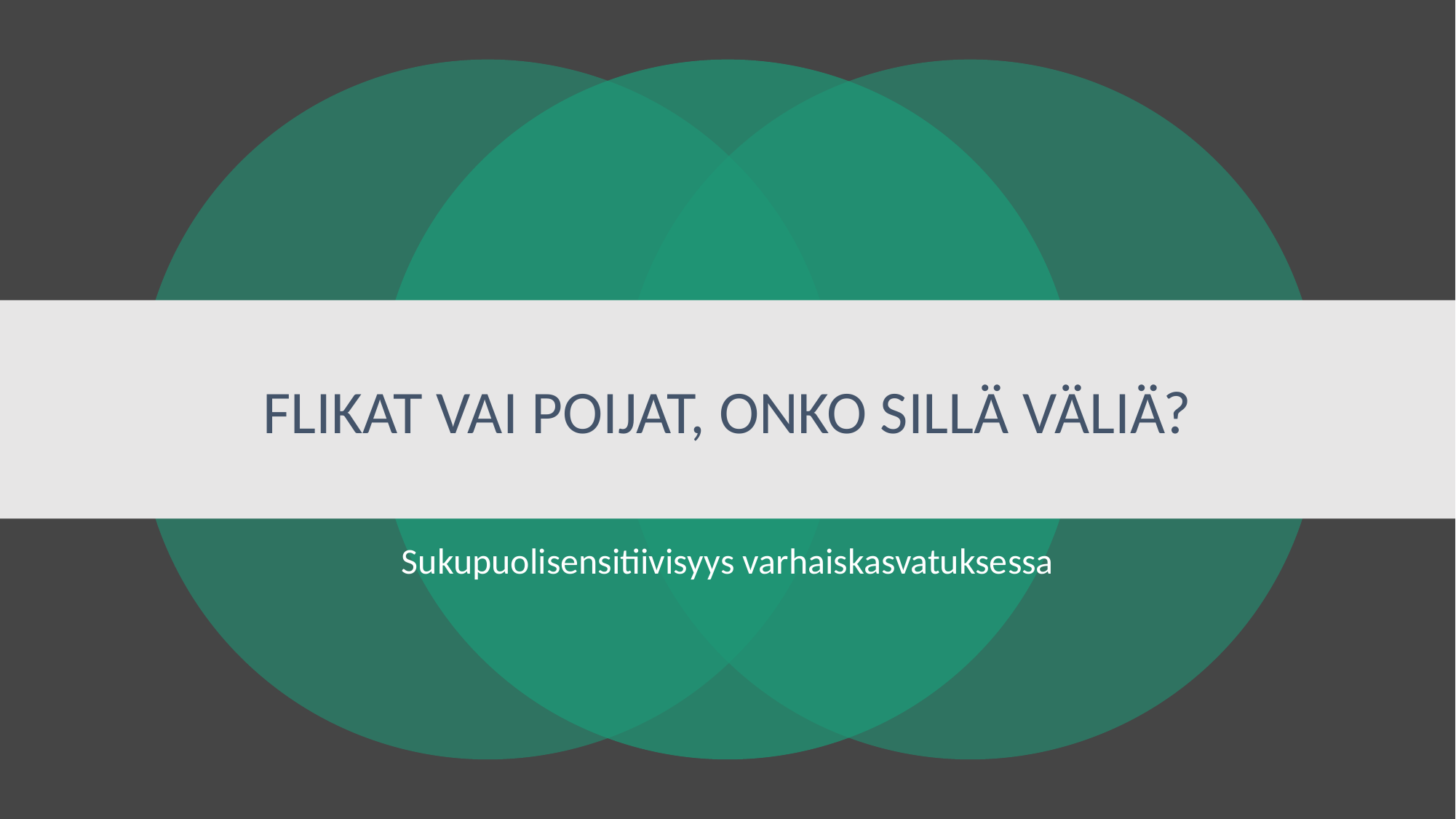

# FLIKAT VAI POIJAT, ONKO SILLÄ VÄLIÄ?
Sukupuolisensitiivisyys varhaiskasvatuksessa